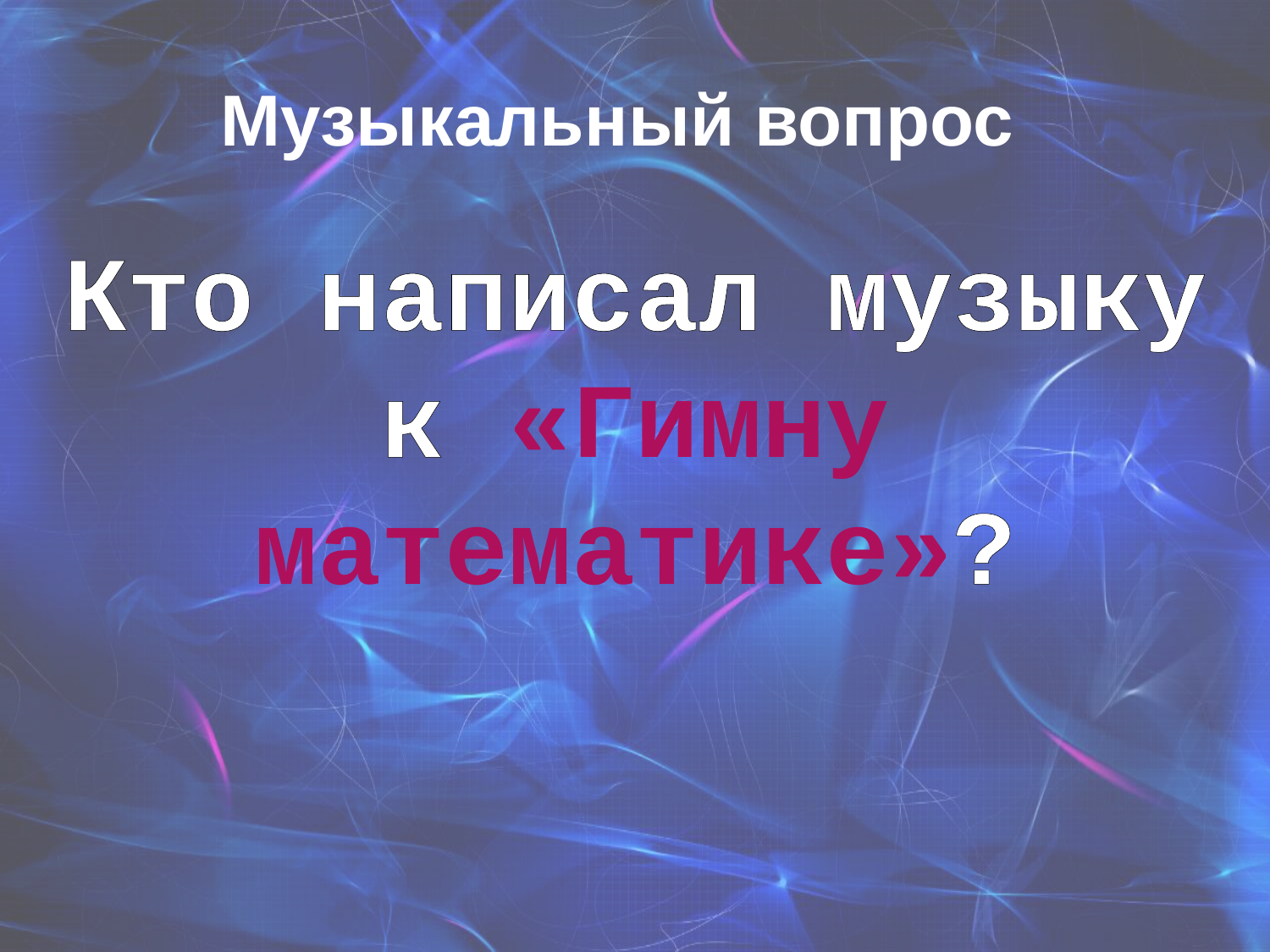

# Музыкальный вопрос
Кто написал музыку к «Гимну математике»?